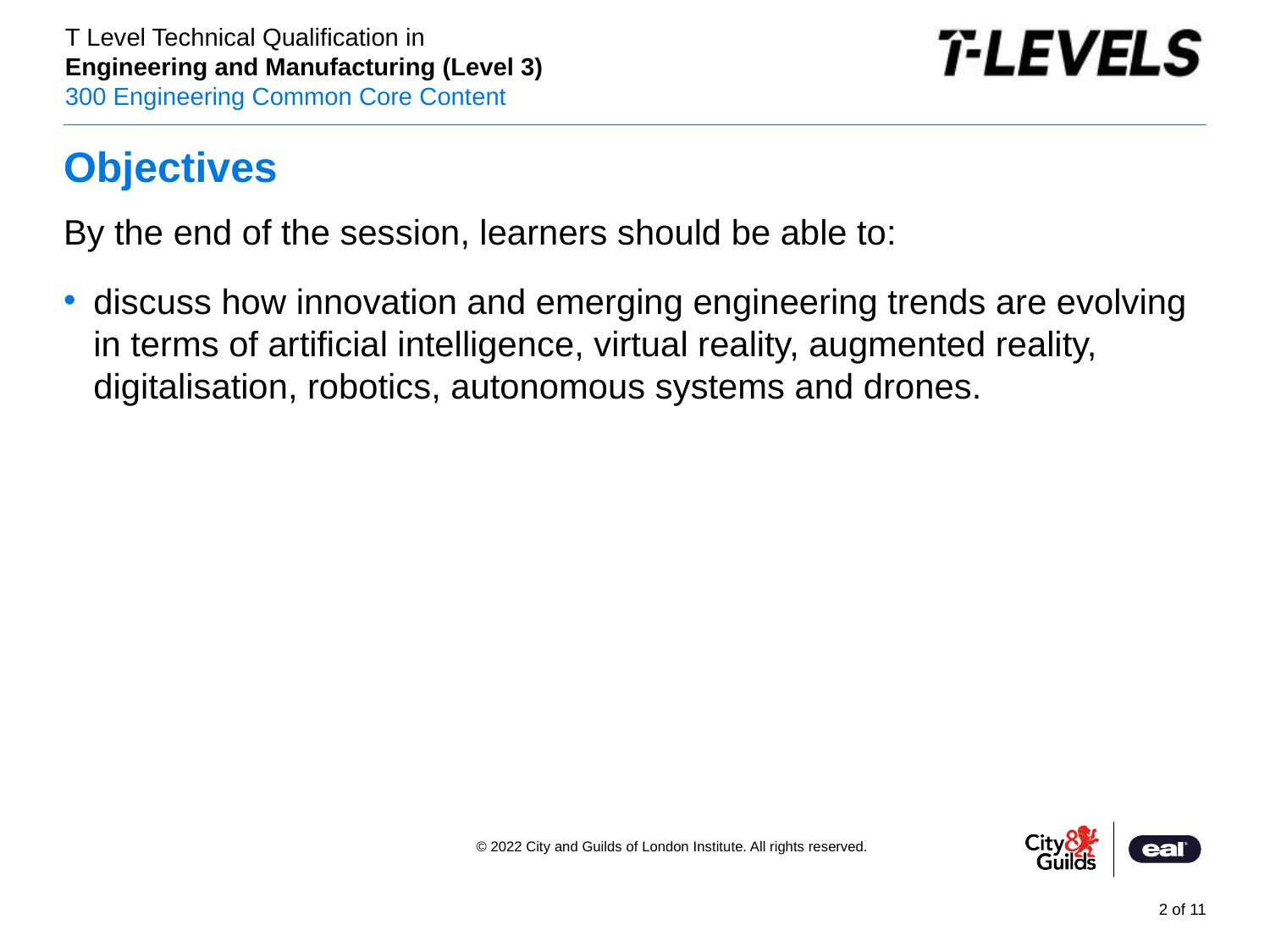

# Objectives

PowerPoint presentation
By the end of the session, learners should be able to:
discuss how innovation and emerging engineering trends are evolving in terms of artificial intelligence, virtual reality, augmented reality, digitalisation, robotics, autonomous systems and drones.